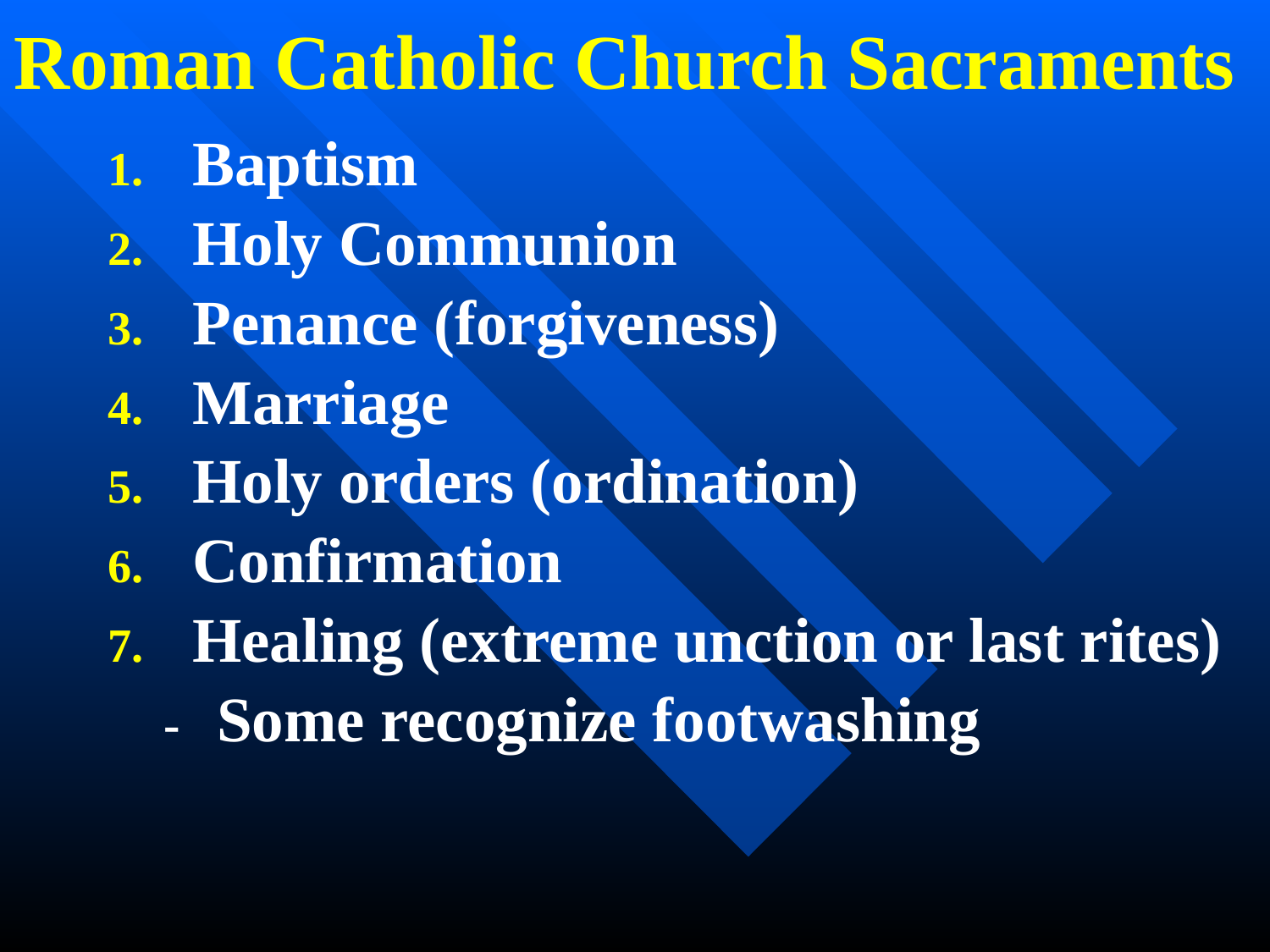

# Roman Catholic Church Sacraments
Baptism
Holy Communion
Penance (forgiveness)
Marriage
Holy orders (ordination)
Confirmation
Healing (extreme unction or last rites)
-   Some recognize footwashing